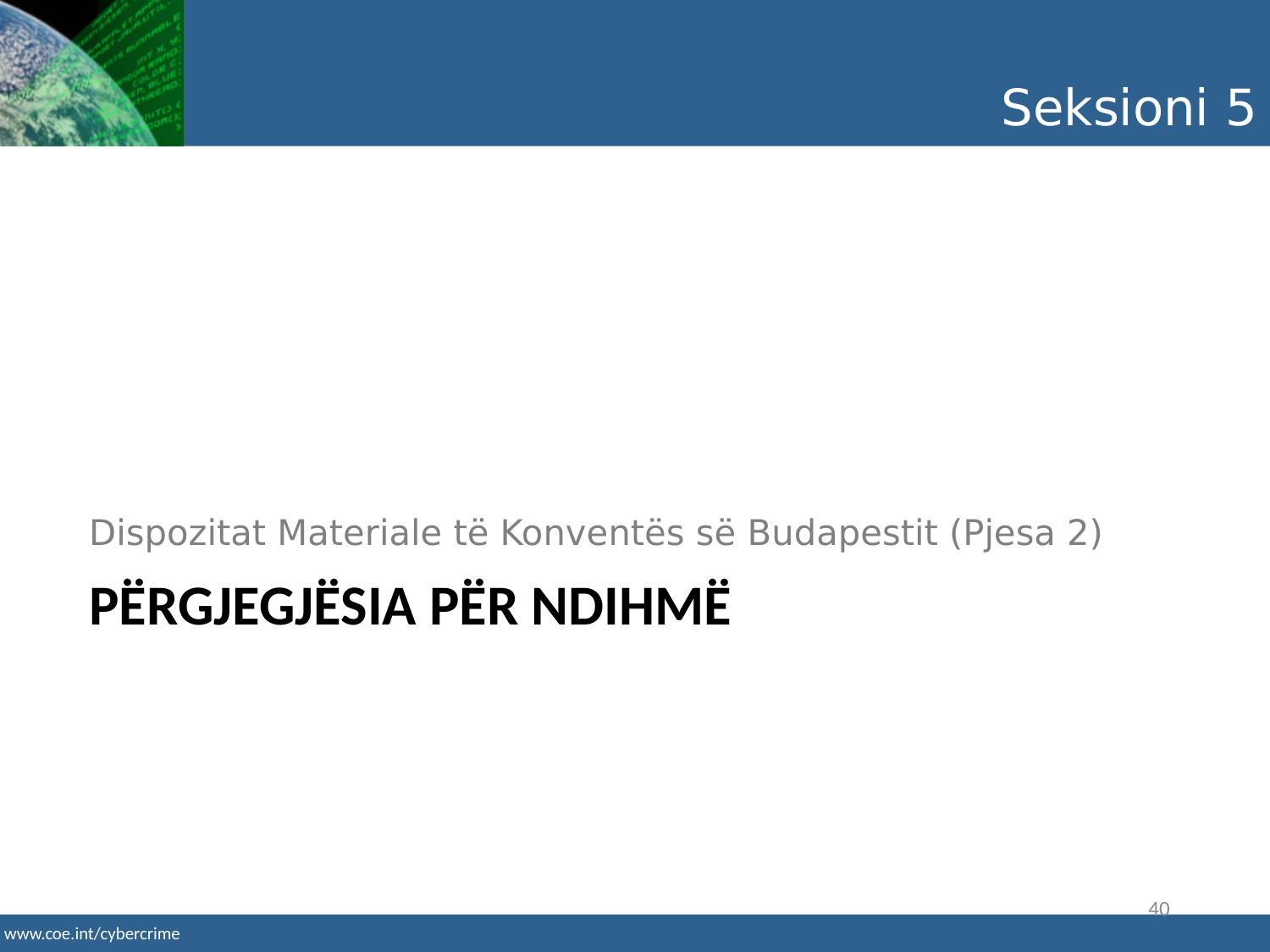

Seksioni 5

Dispozitat Materiale të Konventës së Budapestit (Pjesa 2)

# PËRGJEGJËSIA PËR NDIHMË
40